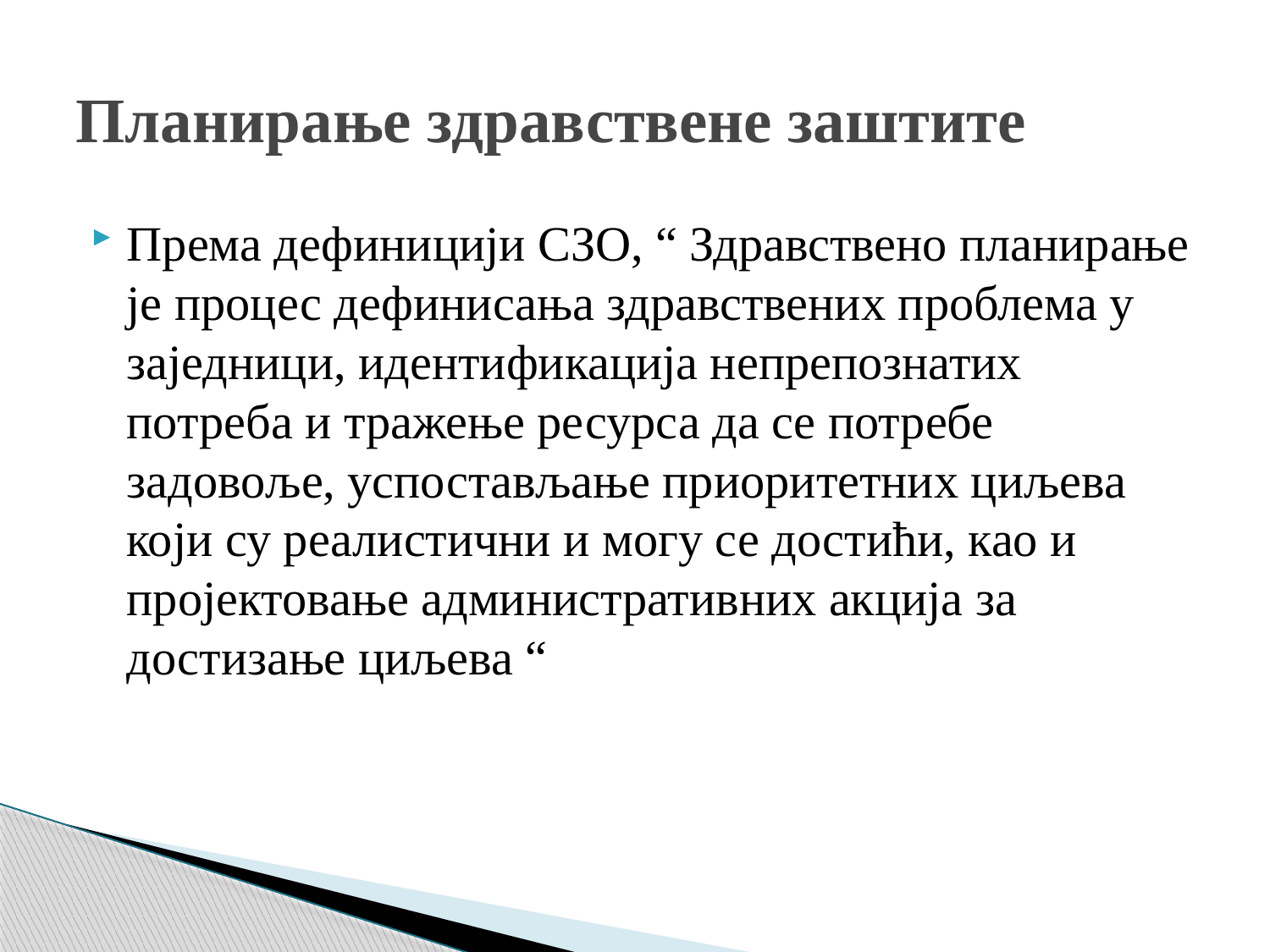

# Планирање здравствене заштите
Према дефиницији СЗО, “ Здравствено планирање је процес дефинисања здравствених проблема у заједници, идентификација непрепознатих потреба и тражење ресурса да се потребе задовоље, успостављање приоритетних циљева који су реалистични и могу се достићи, као и пројектовање административних акција за достизање циљева “